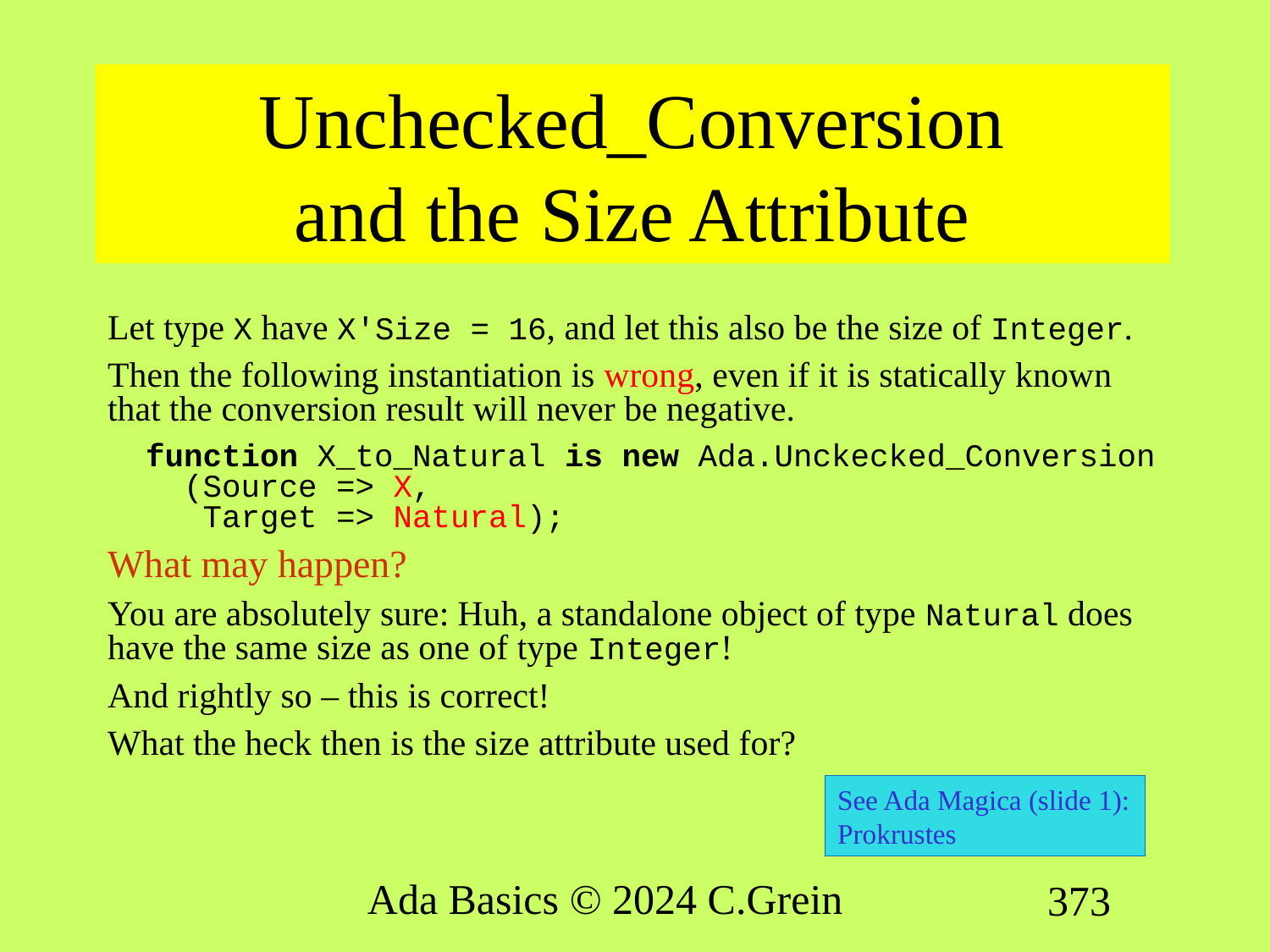

# Unchecked_Conversion and the Size Attribute
Let type X have X'Size = 16, and let this also be the size of Integer.
Then the following instantiation is wrong, even if it is statically known that the conversion result will never be negative.
  function X_to_Natural is new Ada.Unckecked_Conversion
    (Source => X,
     Target => Natural);
What may happen?
You are absolutely sure: Huh, a standalone object of type Natural does have the same size as one of type Integer!
And rightly so – this is correct!
What the heck then is the size attribute used for?
See Ada Magica (slide 1): Prokrustes
Ada Basics © 2024 C.Grein
373